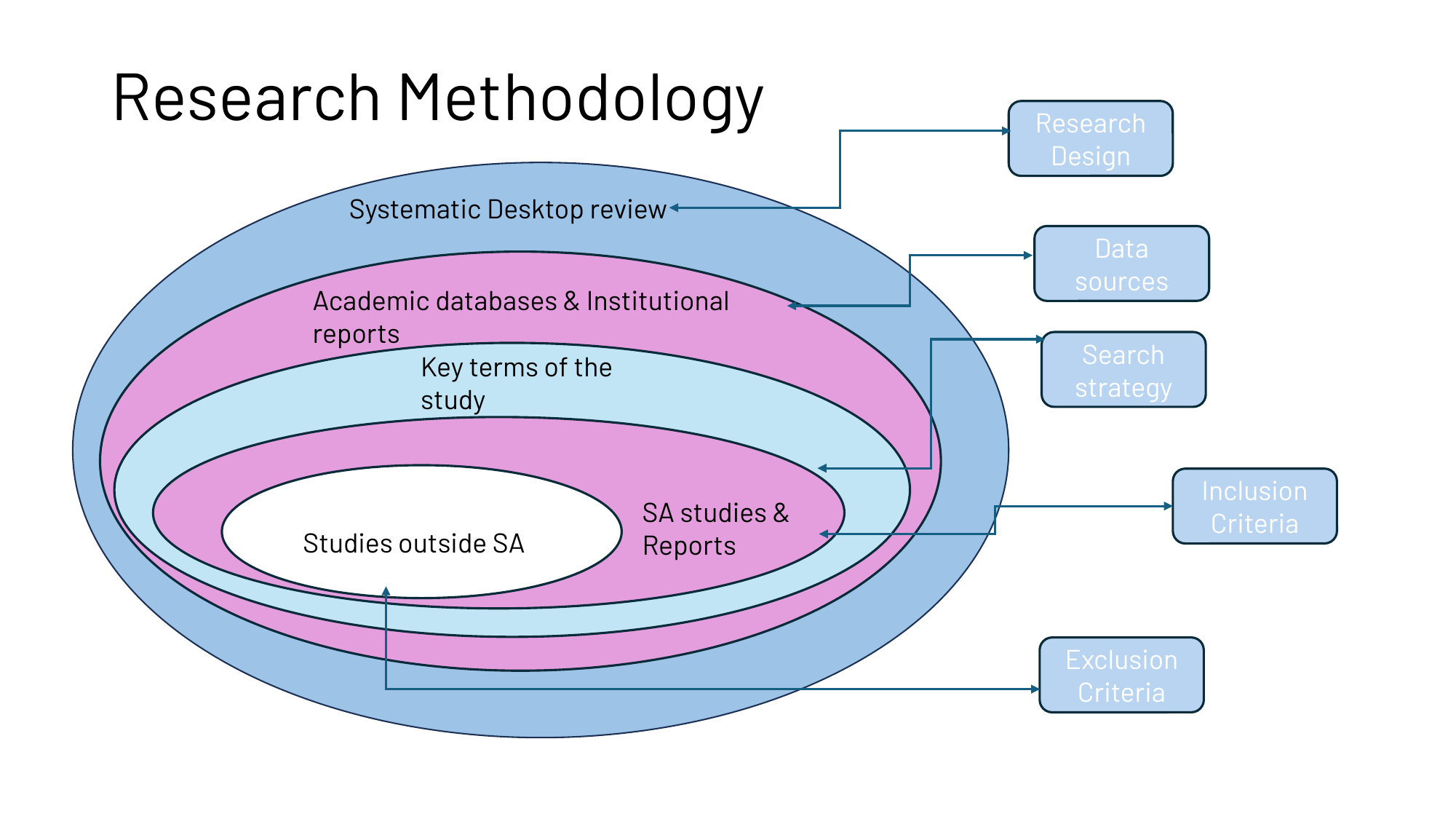

# Research Methodology

Research Design

Systematic Desktop review
Data sources

Academic databases & Institutional reports
Search strategy
D
Key terms of the study

N
Inclusion Criteria
SA studies & Reports
Studies outside SA
Exclusion Criteria